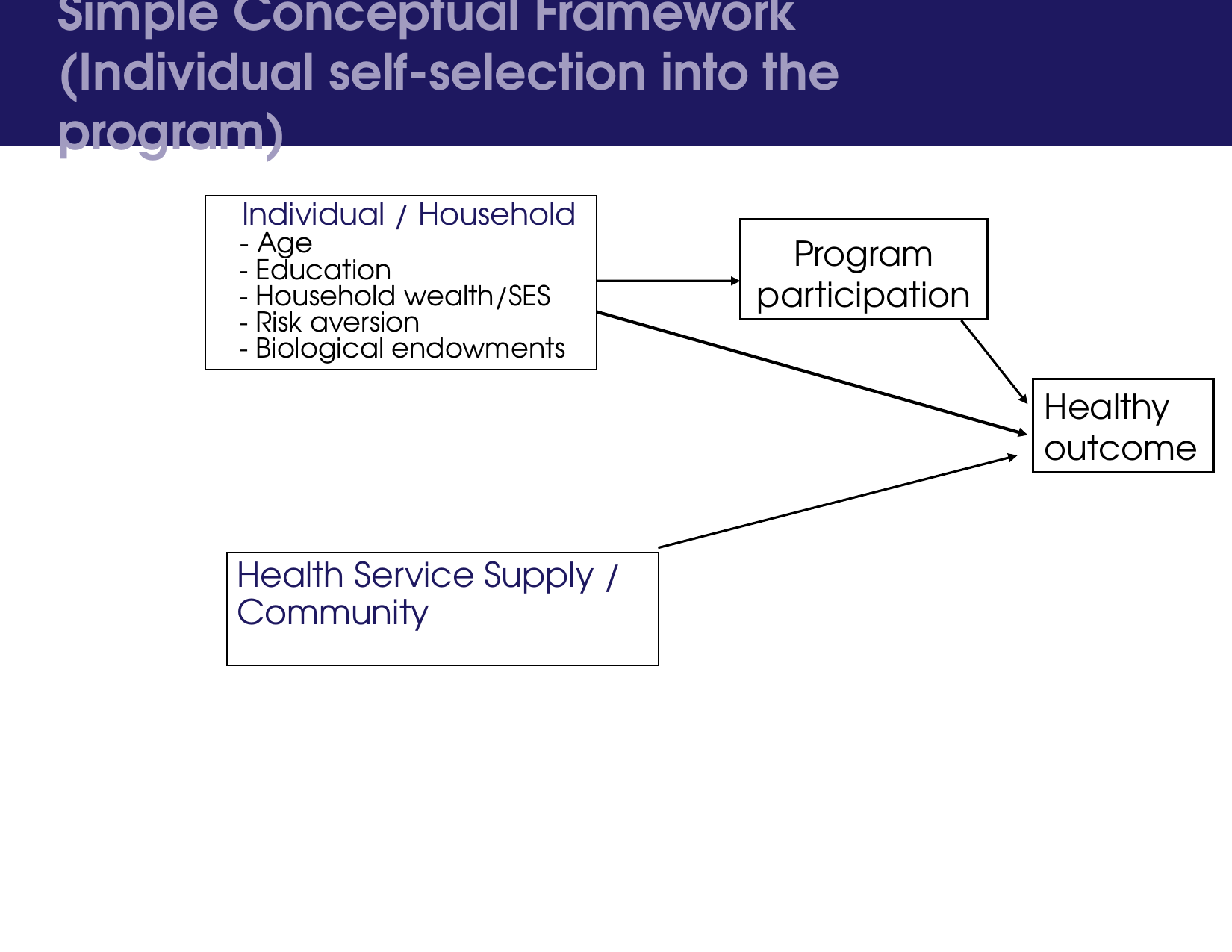

Simple Conceptual Framework
(Individual self-selection into the program)

   Individual / Household
   - Age
   - Education
   - Household wealth/SES
   - Risk aversion
   - Biological endowments
Program participation

Healthy
outcome

Health Service Supply / Community